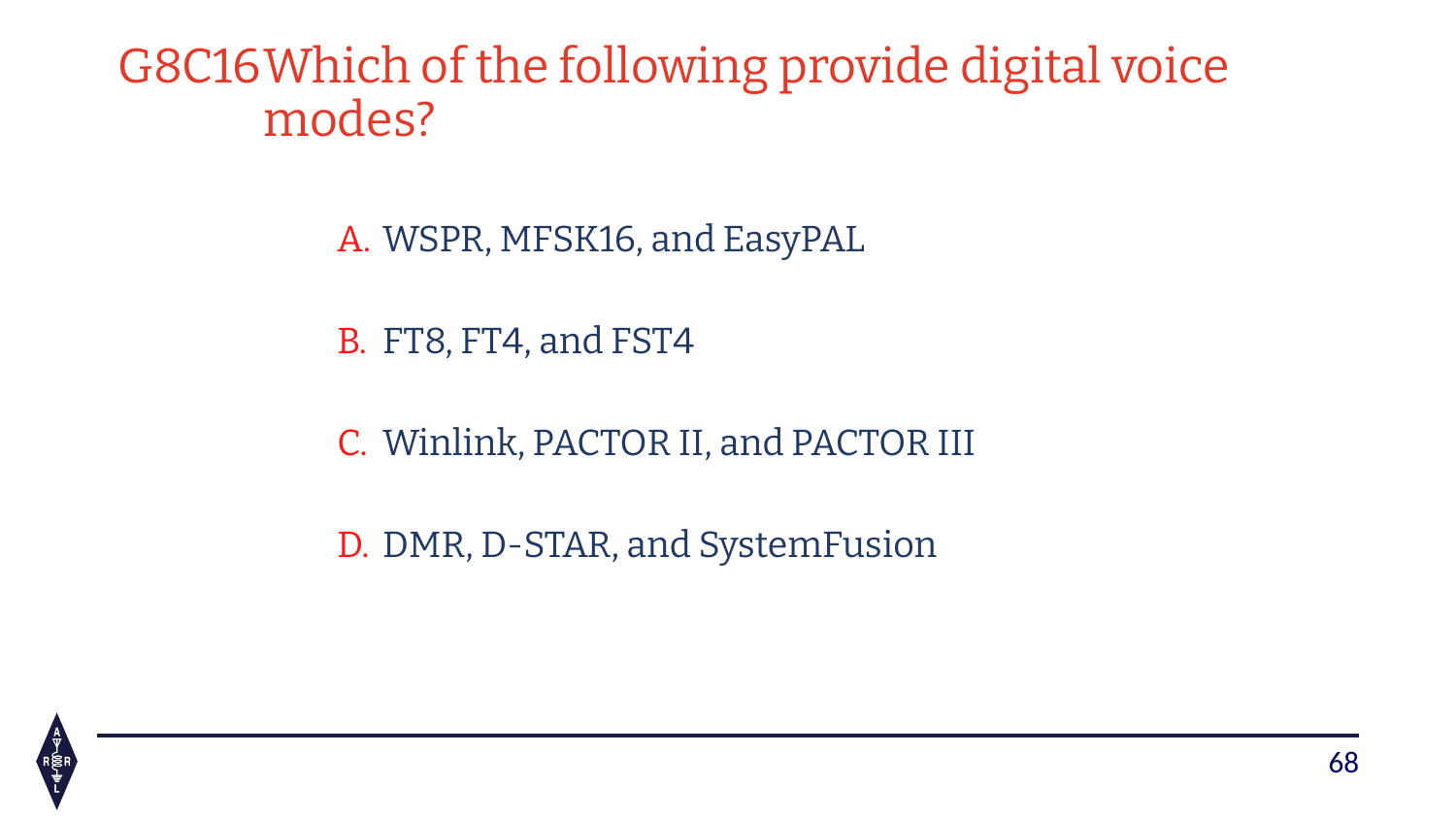

# G8C16	Which of the following provide digital voice 		modes?

WSPR, MFSK16, and EasyPAL

FT8, FT4, and FST4

Winlink, PACTOR II, and PACTOR III

DMR, D-STAR, and SystemFusion
68